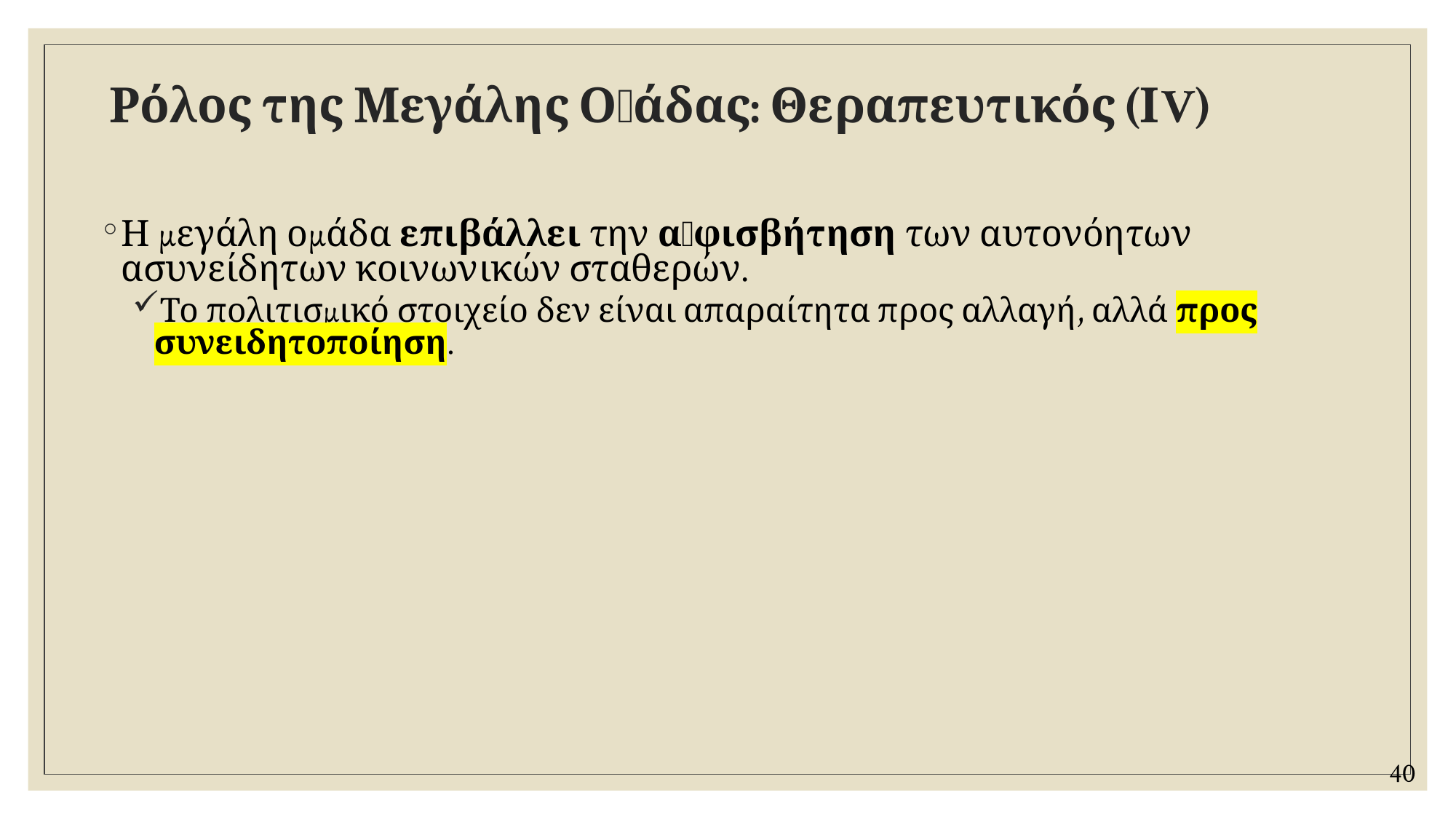

# Ρόλος της Μεγάλης Ομάδας: Θεραπευτικός (ΙV)

Η μεγάλη ομάδα επιβάλλει την αμφισβήτηση των αυτονόητων ασυνείδητων κοινωνικών σταθερών.
Το πολιτισμικό στοιχείο δεν είναι απαραίτητα προς αλλαγή, αλλά προς συνειδητοποίηση.

40